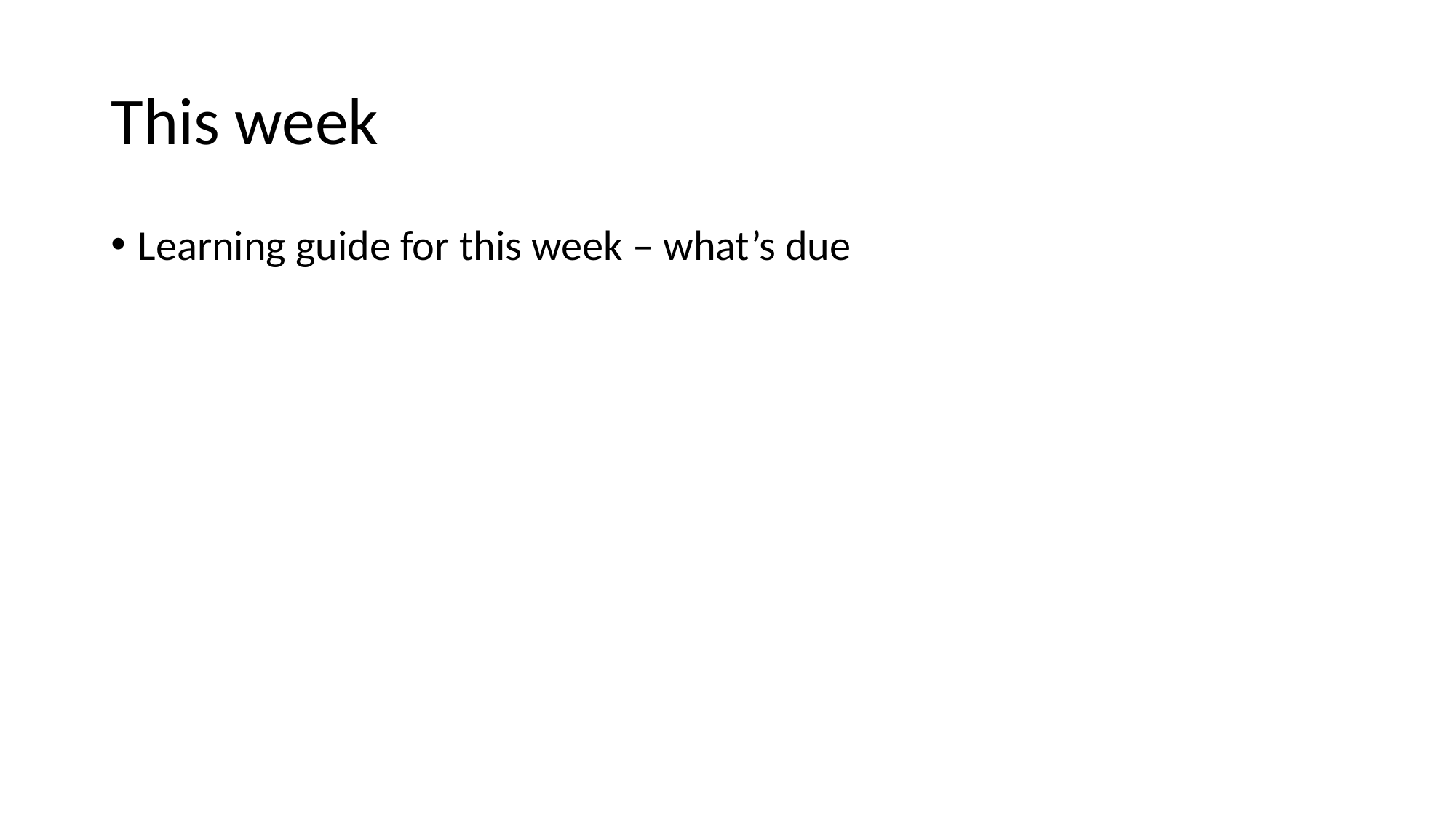

# This week
Learning guide for this week – what’s due